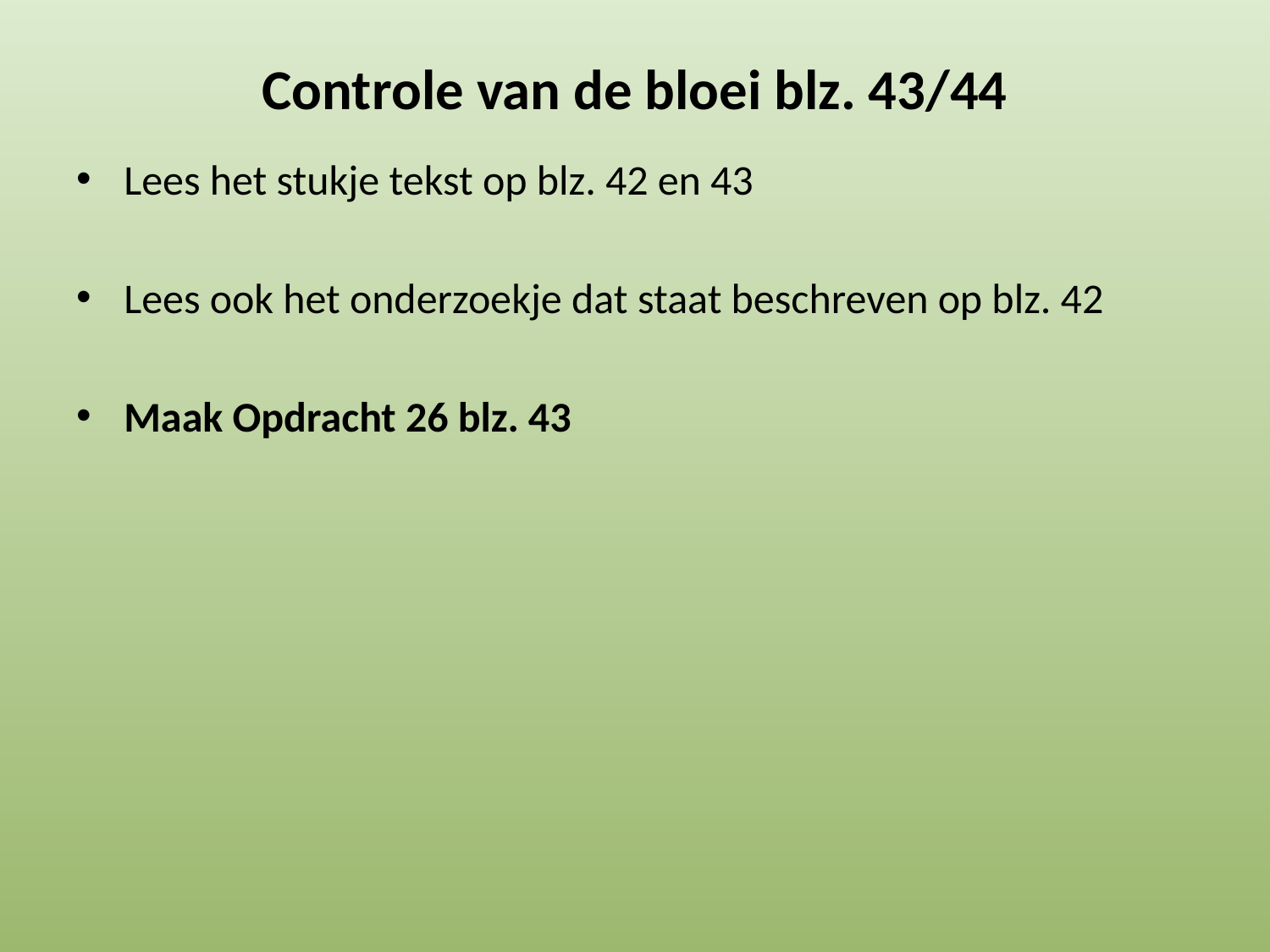

# Controle van de bloei blz. 43/44
Lees het stukje tekst op blz. 42 en 43

Lees ook het onderzoekje dat staat beschreven op blz. 42

Maak Opdracht 26 blz. 43